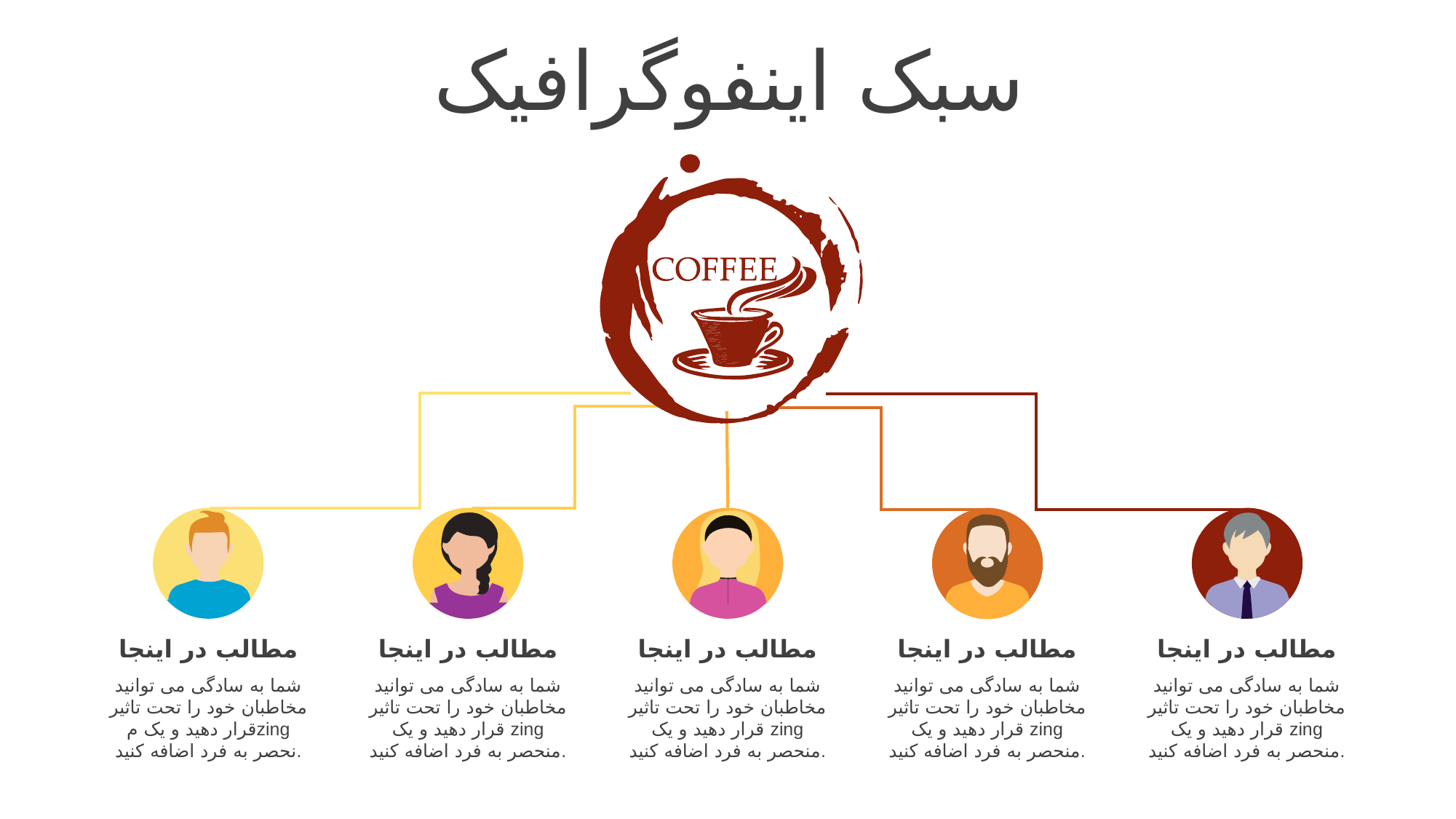

سبک اینفوگرافیک

مطالب در اینجا
شما به سادگی می توانید مخاطبان خود را تحت تاثیر قرار دهید و یک مzing نحصر به فرد اضافه کنید.
مطالب در اینجا
شما به سادگی می توانید مخاطبان خود را تحت تاثیر قرار دهید و یک zing منحصر به فرد اضافه کنید.
مطالب در اینجا
شما به سادگی می توانید مخاطبان خود را تحت تاثیر قرار دهید و یک zing منحصر به فرد اضافه کنید.
مطالب در اینجا
شما به سادگی می توانید مخاطبان خود را تحت تاثیر قرار دهید و یک zing منحصر به فرد اضافه کنید.
مطالب در اینجا
شما به سادگی می توانید مخاطبان خود را تحت تاثیر قرار دهید و یک zing منحصر به فرد اضافه کنید.